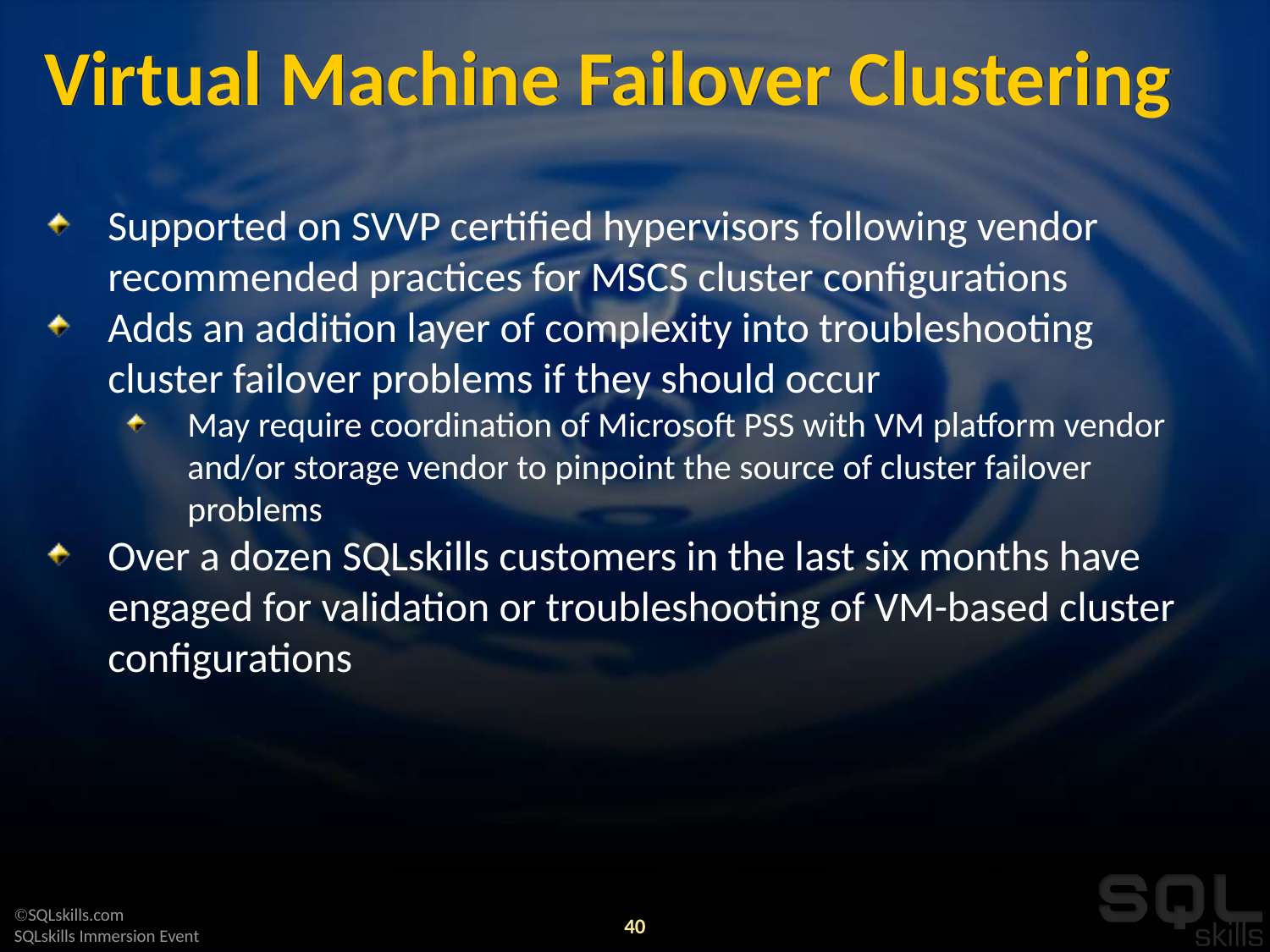

# Virtual Machine Failover Clustering
Supported on SVVP certified hypervisors following vendor recommended practices for MSCS cluster configurations
Adds an addition layer of complexity into troubleshooting cluster failover problems if they should occur
May require coordination of Microsoft PSS with VM platform vendor and/or storage vendor to pinpoint the source of cluster failover problems
Over a dozen SQLskills customers in the last six months have engaged for validation or troubleshooting of VM-based cluster configurations
40